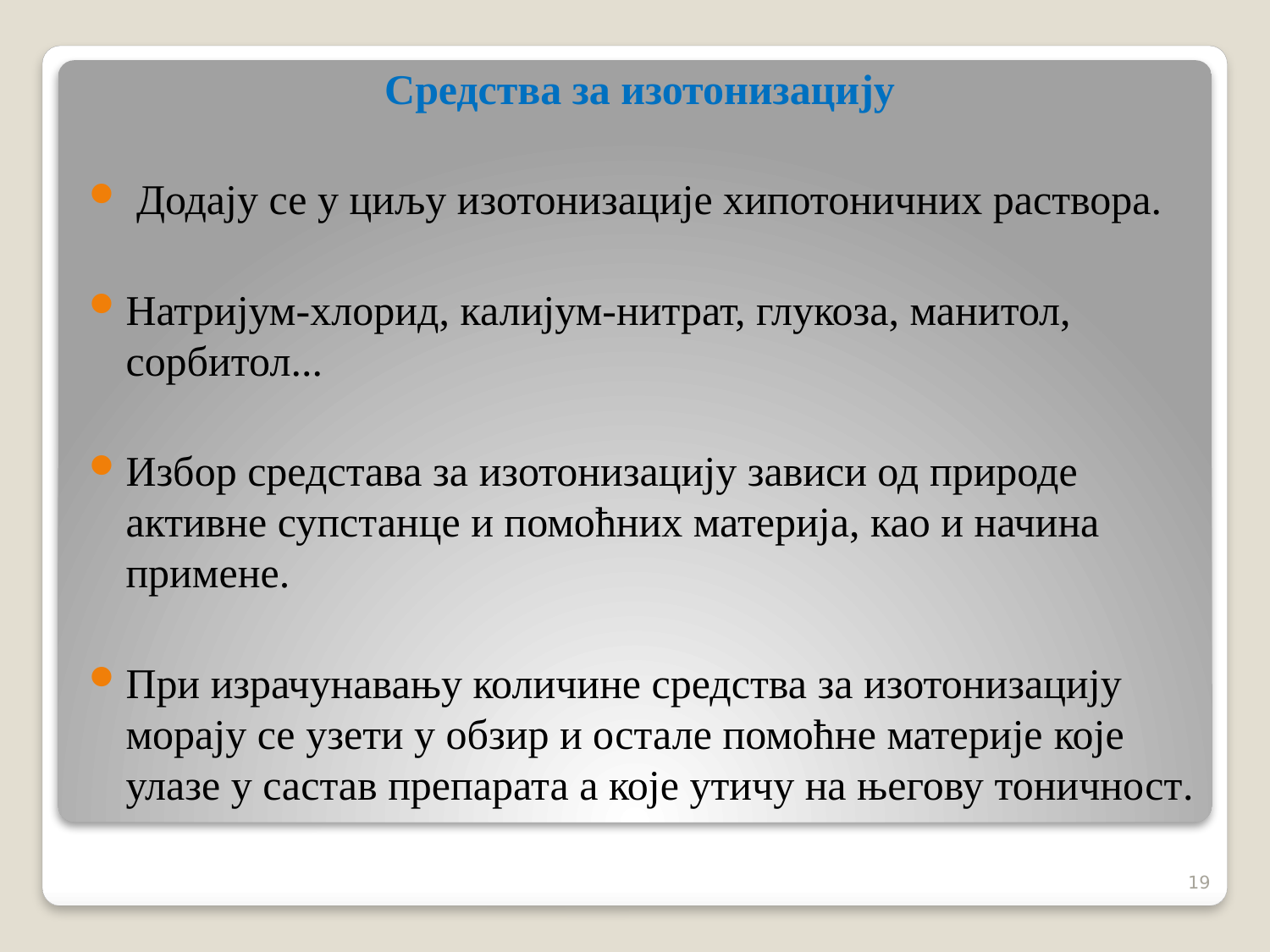

Средства за изотонизацију

 Додају се у циљу изотонизације хипотоничних раствора.

Натријум-хлорид, калијум-нитрат, глукоза, манитол, сорбитол...

Избор средстава за изотонизацију зависи од природе активне супстанце и помоћних материја, као и начина примене.

При израчунавању количине средства за изотонизацију морају се узети у обзир и остале помоћне материје које улазе у састав препарата а које утичу на његову тоничност.
19